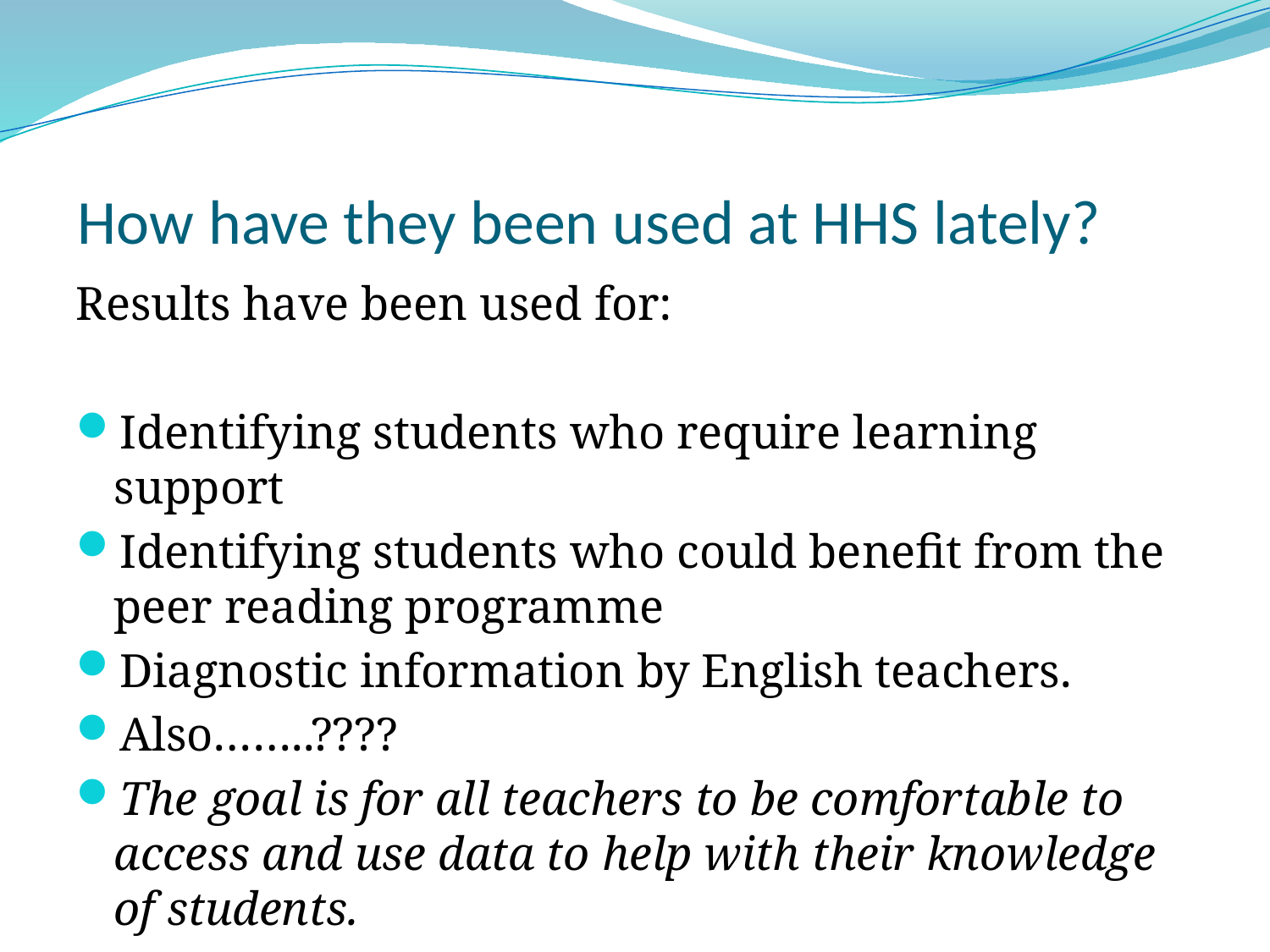

# How have they been used at HHS lately?
Results have been used for:

Identifying students who require learning support
Identifying students who could benefit from the peer reading programme
Diagnostic information by English teachers.
Also……..????
The goal is for all teachers to be comfortable to access and use data to help with their knowledge of students.